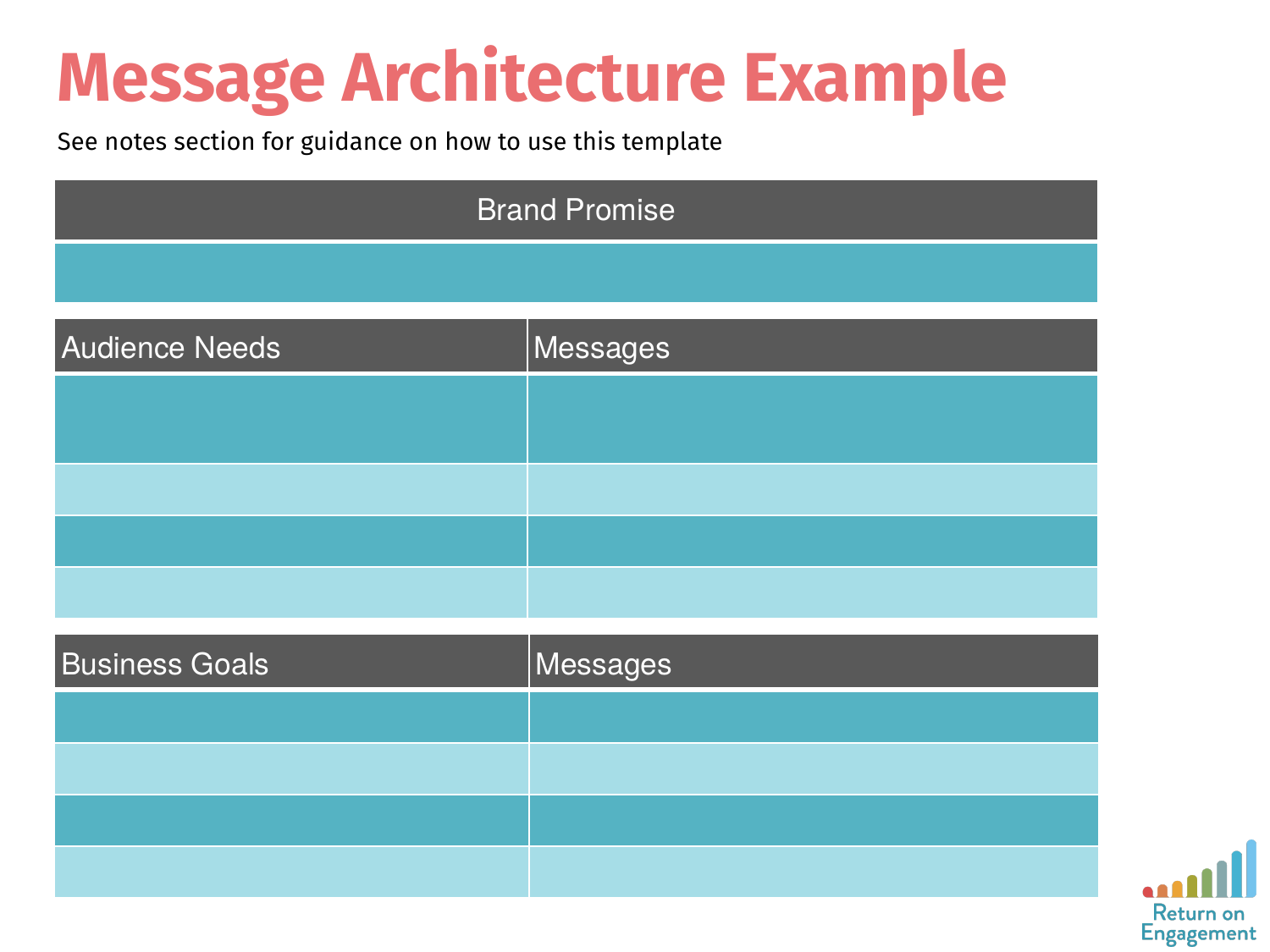

# Message Architecture Example
See notes section for guidance on how to use this template
| Brand Promise |
| --- |
|  |
| Audience Needs | Messages |
| --- | --- |
|  |  |
|  |  |
|  |  |
|  |  |
| Business Goals | Messages |
| --- | --- |
|  |  |
|  |  |
|  |  |
|  |  |